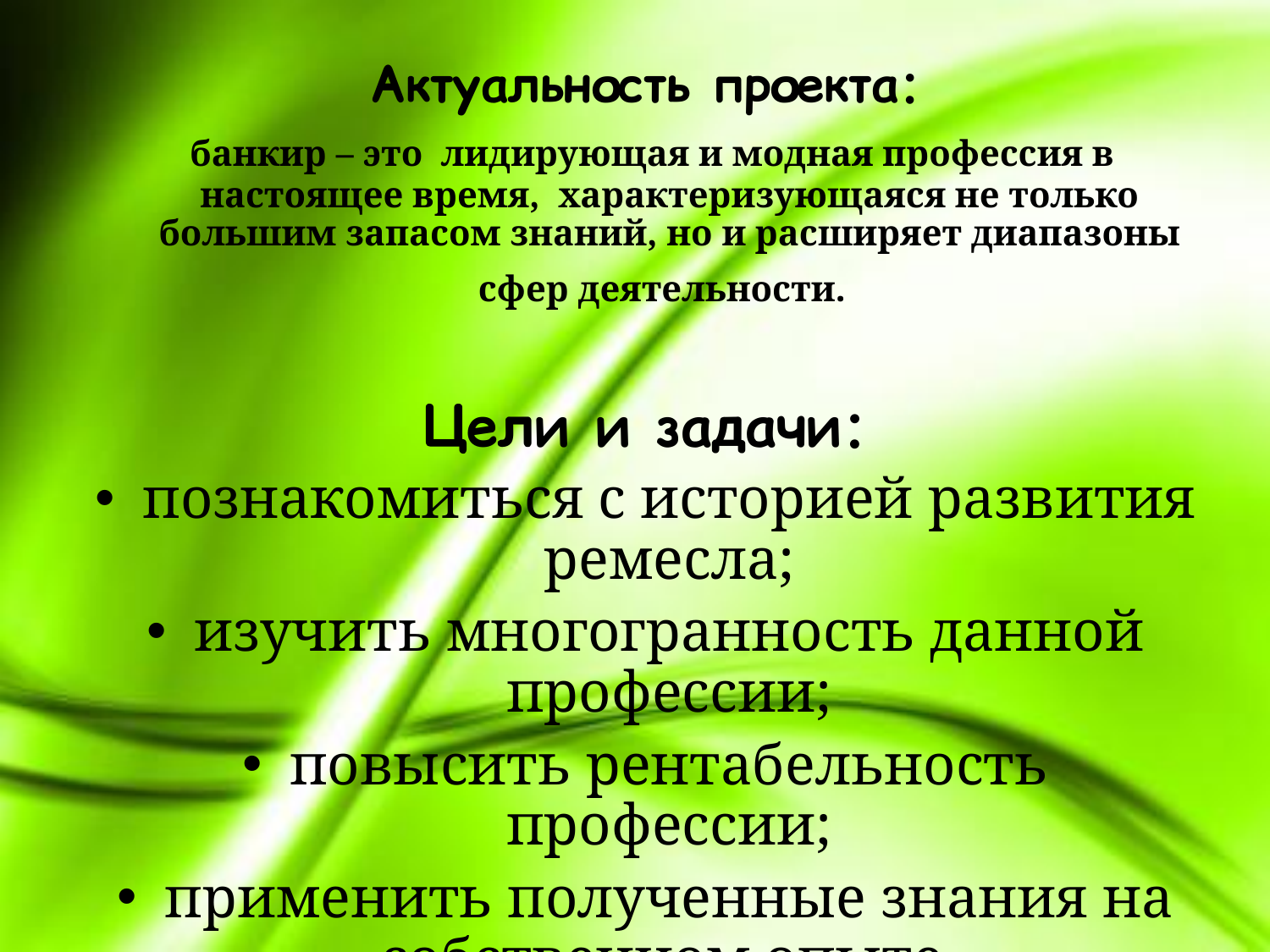

Актуальность проекта:
 банкир – это  лидирующая и модная профессия в настоящее время,  характеризующаяся не только большим запасом знаний, но и расширяет диапазоны сфер деятельности.

Цели и задачи:
познакомиться с историей развития ремесла;
изучить многогранность данной профессии;
повысить рентабельность профессии;
применить полученные знания на собственном опыте.